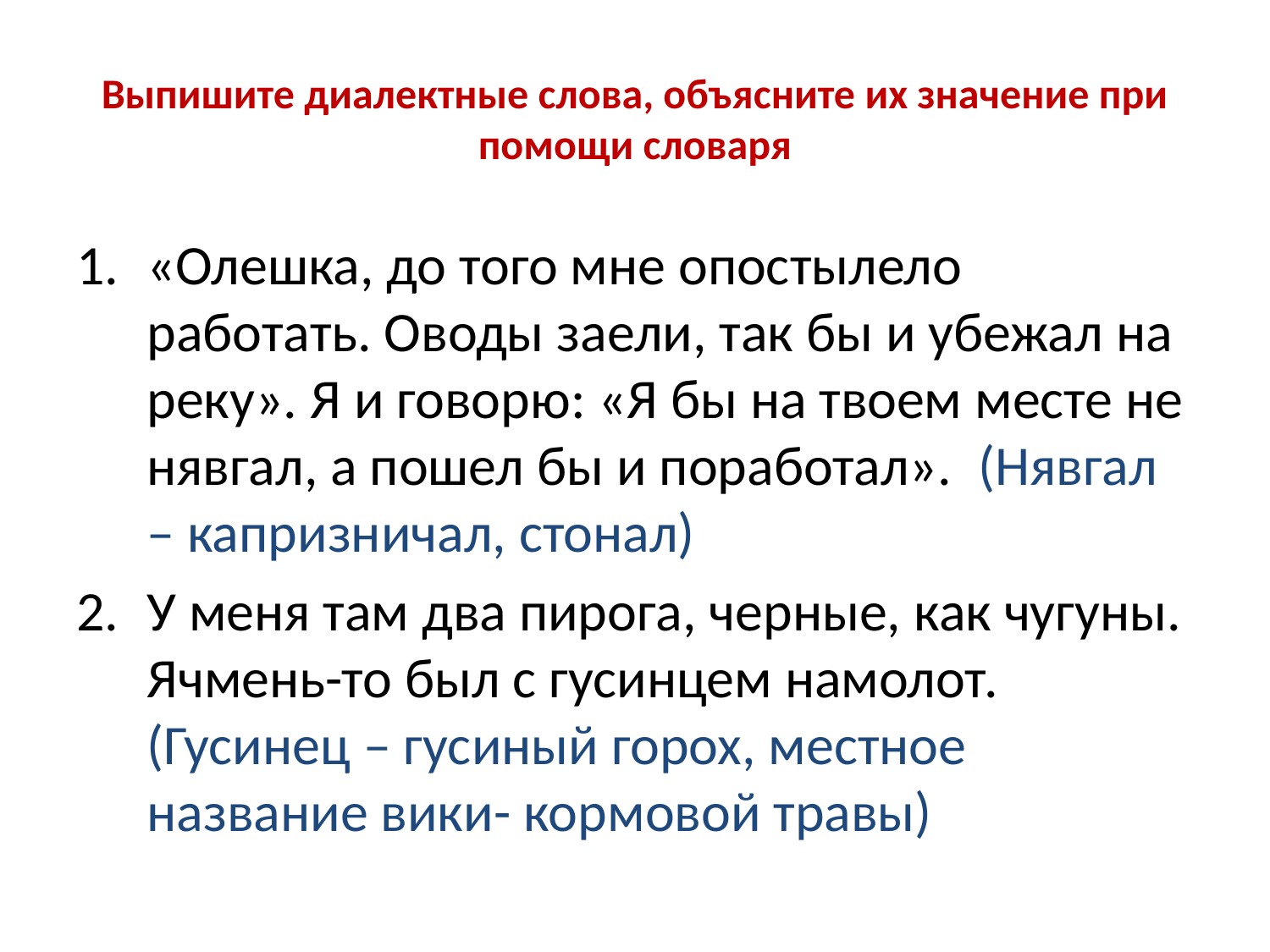

# Выпишите диалектные слова, объясните их значение при помощи словаря
«Олешка, до того мне опостылело работать. Оводы заели, так бы и убежал на реку». Я и говорю: «Я бы на твоем месте не нявгал, а пошел бы и поработал».  (Нявгал – капризничал, стонал)
У меня там два пирога, черные, как чугуны. Ячмень-то был с гусинцем намолот. (Гусинец – гусиный горох, местное название вики- кормовой травы)